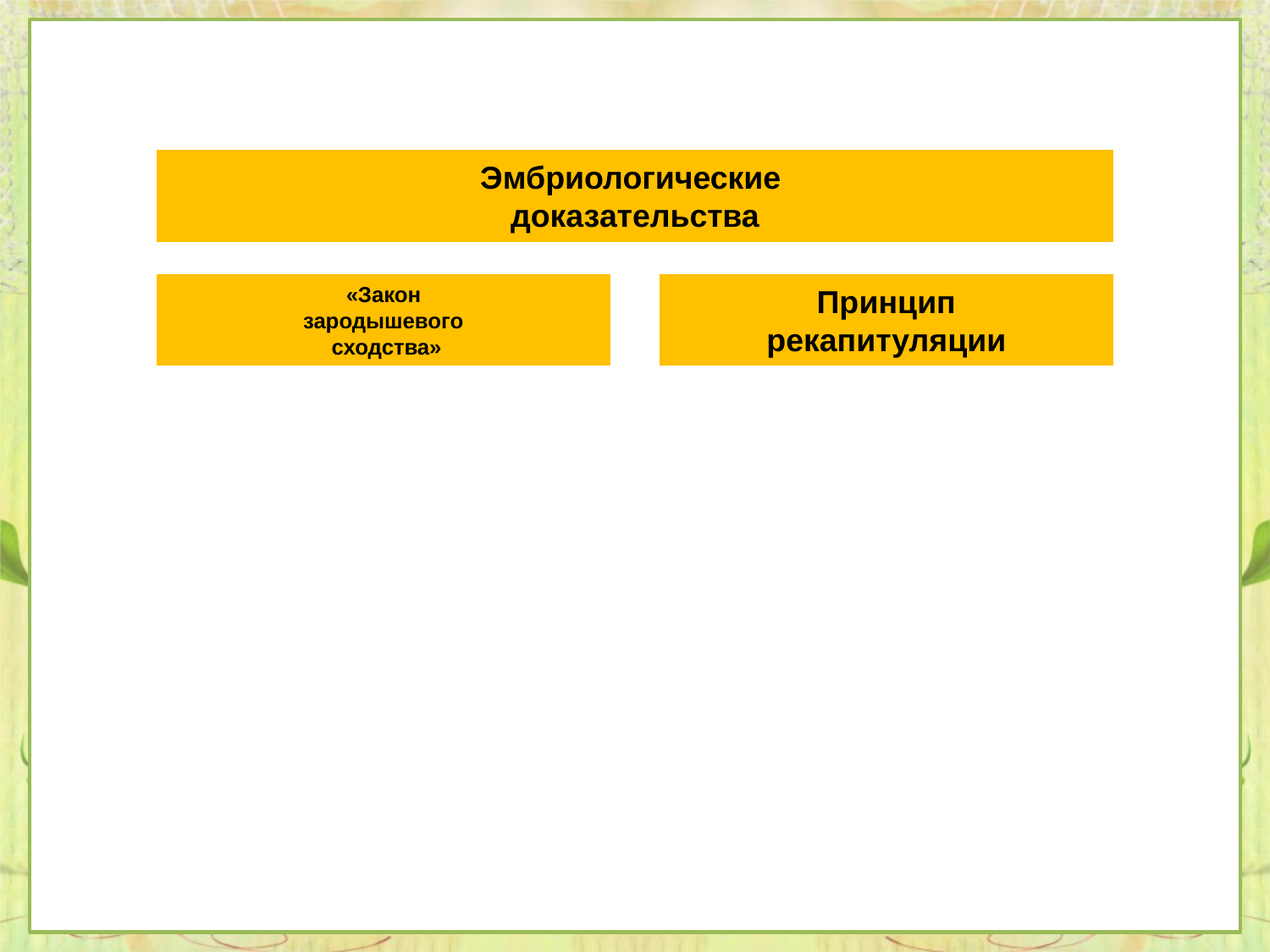

Эмбриологические
доказательства
«Закон
зародышевого
 сходства»
Принцип
рекапитуляции